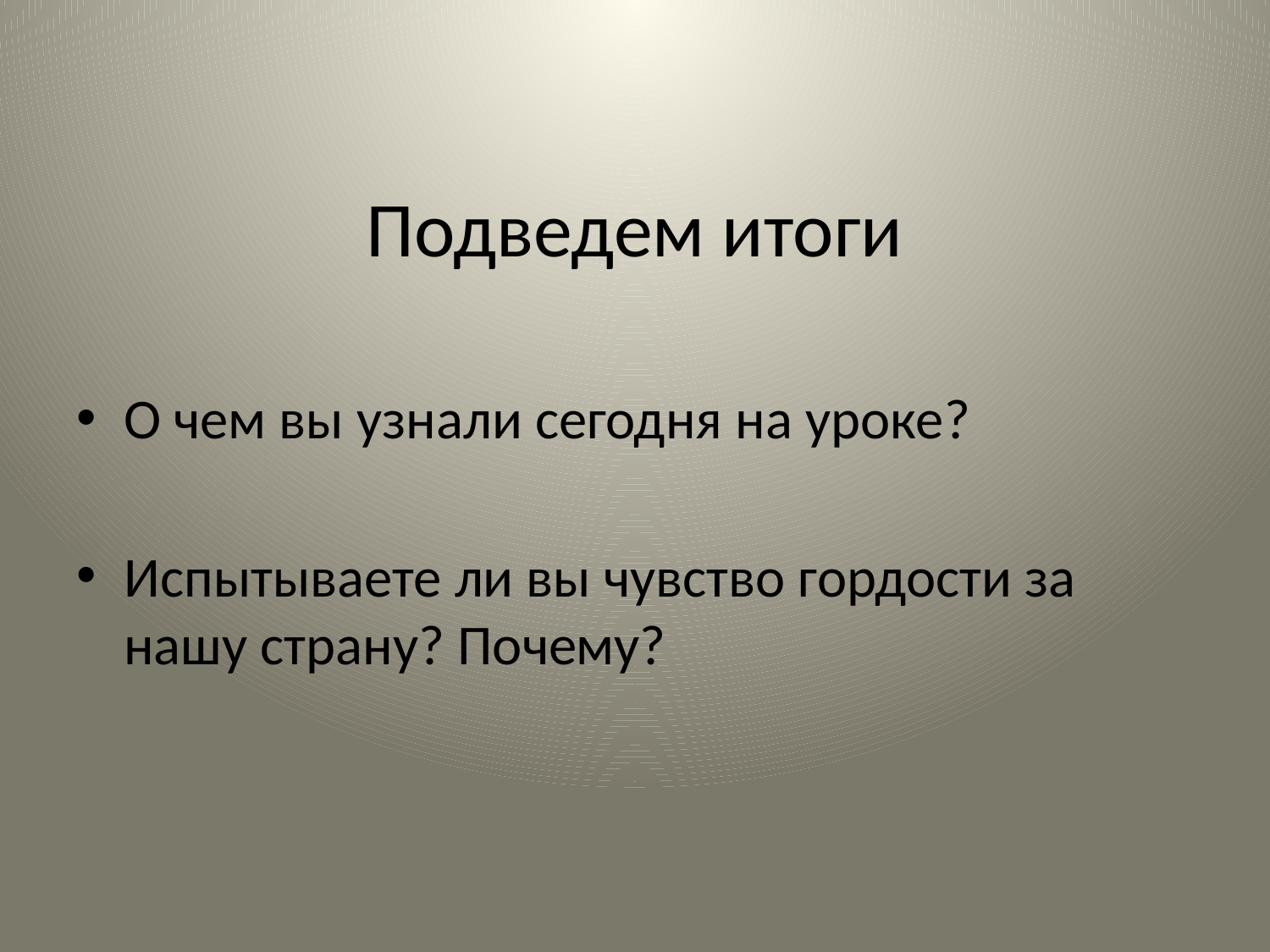

# Подведем итоги
О чем вы узнали сегодня на уроке?

Испытываете ли вы чувство гордости за нашу страну? Почему?